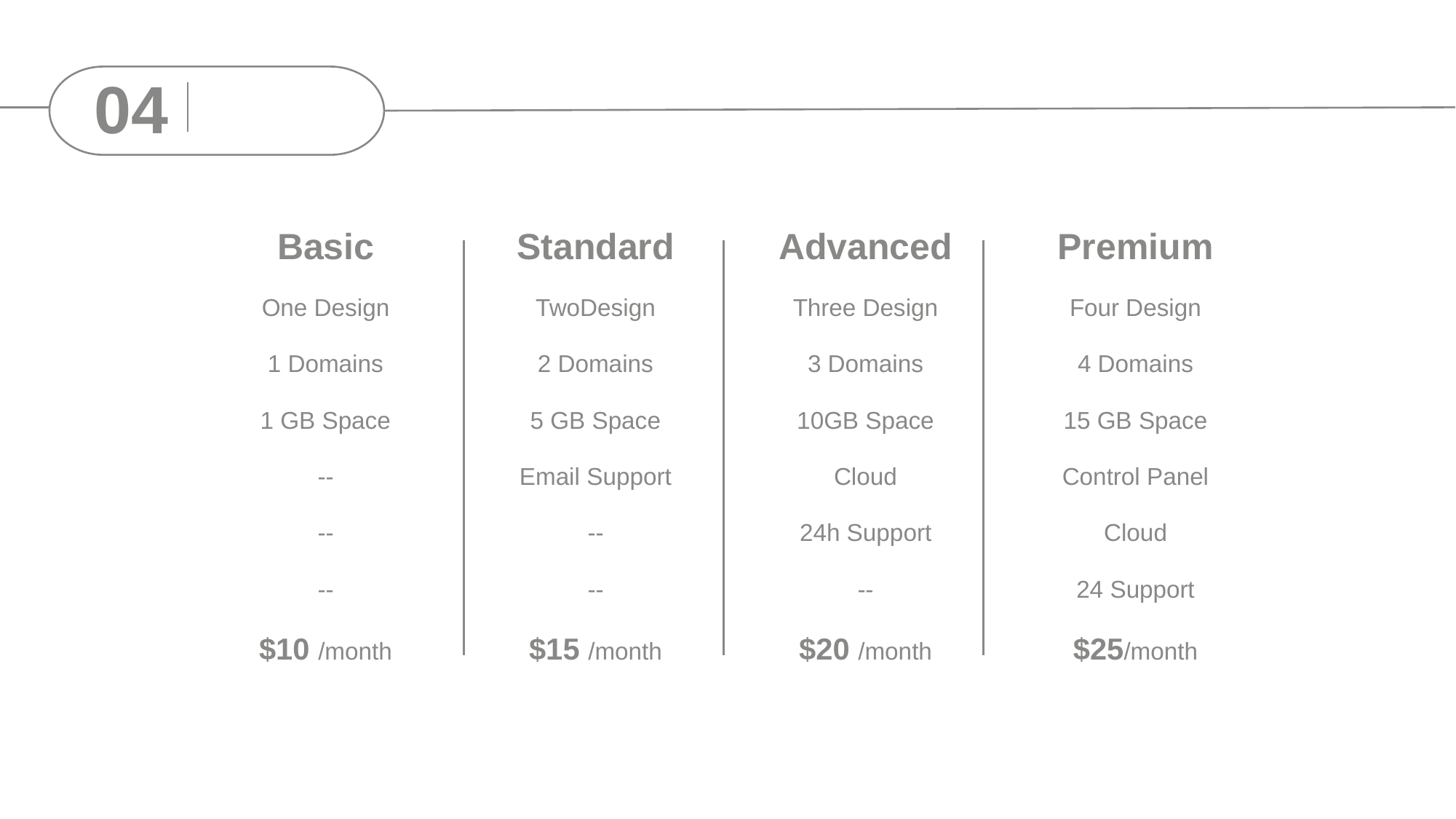

04
Basic
Standard
Advanced
Premium

One Design
TwoDesign
Three Design
Four Design
1 Domains
2 Domains
3 Domains
4 Domains

1 GB Space
5 GB Space
10GB Space
15 GB Space
--
Email Support
Cloud
Control Panel

--
--
24h Support
Cloud
--
--
--
24 Support

$10 /month
$15 /month
$20 /month
$25/month